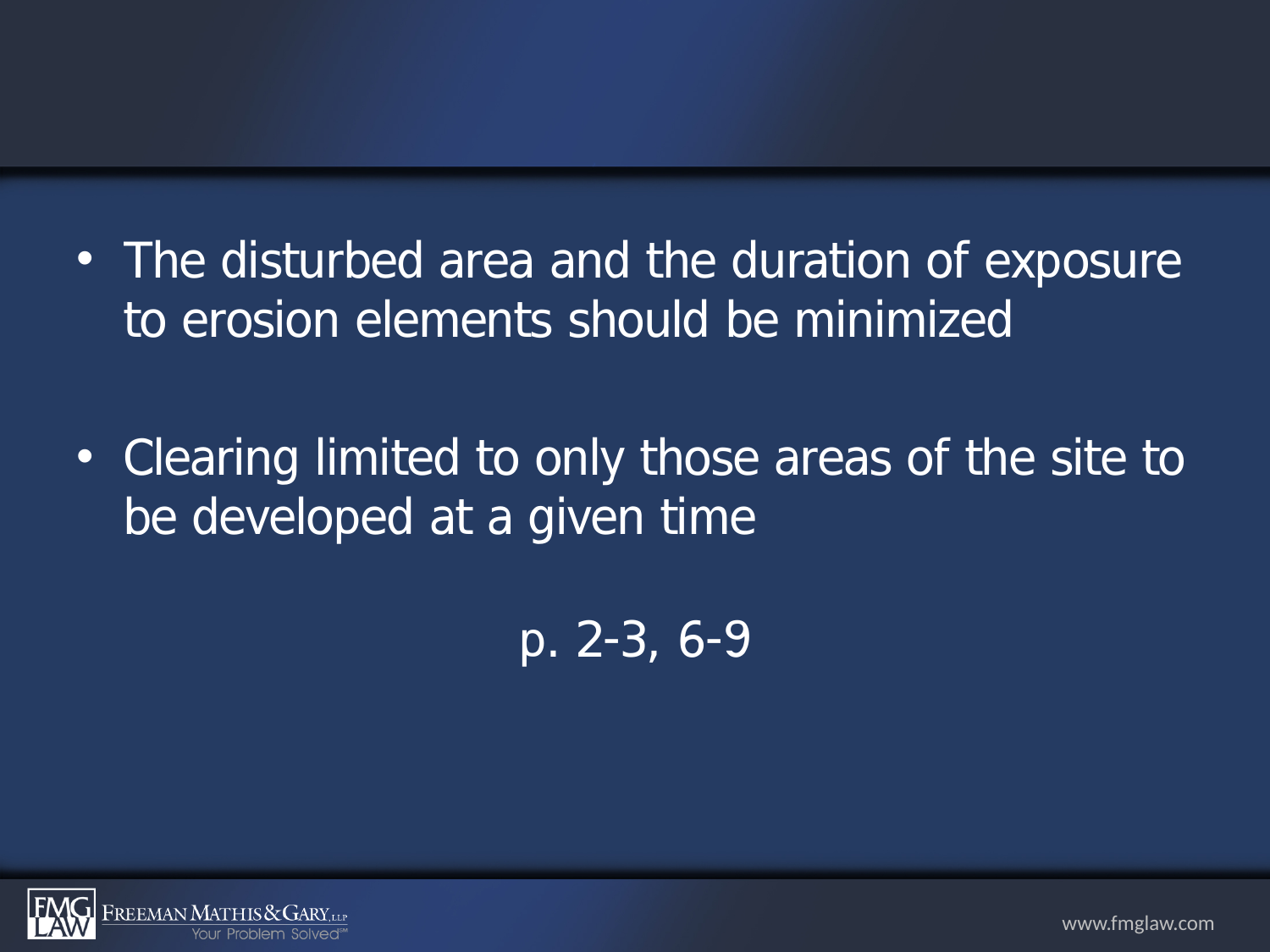

#
The disturbed area and the duration of exposure to erosion elements should be minimized

Clearing limited to only those areas of the site to be developed at a given time
p. 2-3, 6-9